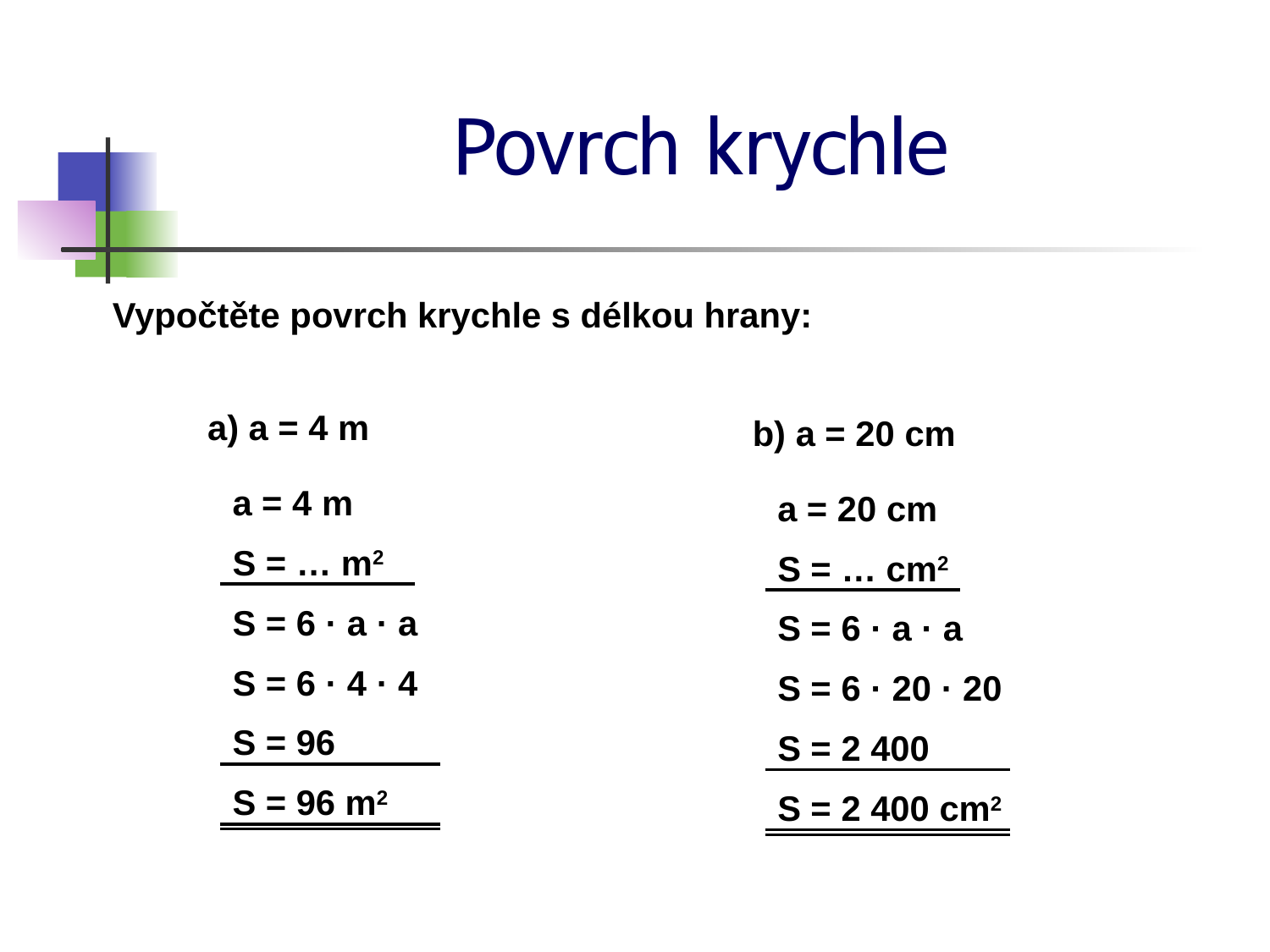

# Povrch krychle
Vypočtěte povrch krychle s délkou hrany:
a) a = 4 m
b) a = 20 cm
a = 4 m
a = 20 cm
S = … m2
S = … cm2
S = 6 · a · a
S = 6 · a · a
S = 6 · 4 · 4
S = 6 · 20 · 20
S = 96
S = 2 400
S = 96 m2
S = 2 400 cm2